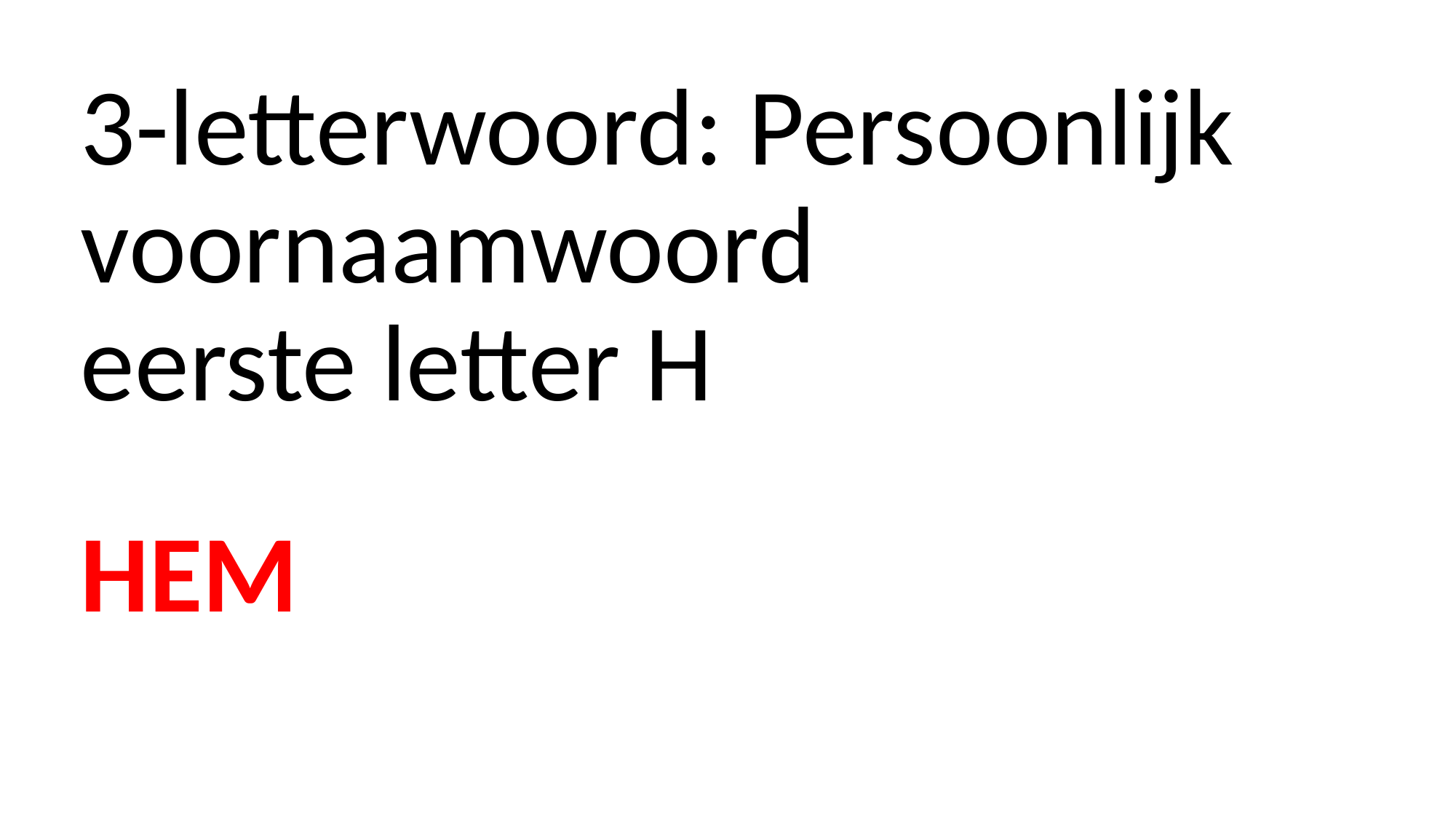

# 3-letterwoord: Persoonlijk voornaamwoord eerste letter H
HEM